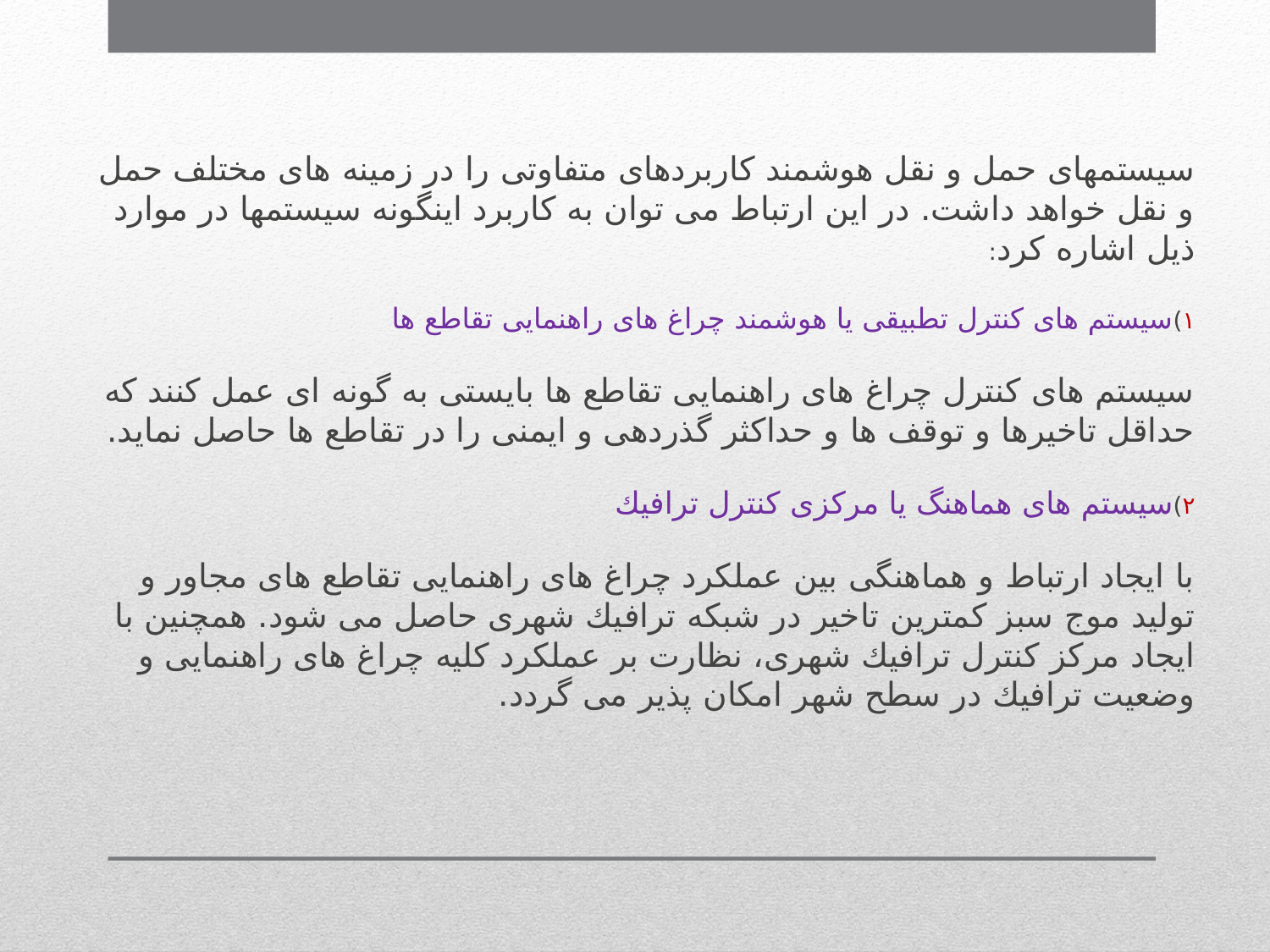

سیستمهای حمل و نقل هوشمند كاربردهای متفاوتی را در زمینه های مختلف حمل و نقل خواهد داشت. در این ارتباط می توان به كاربرد اینگونه سیستمها در موارد ذیل اشاره كرد:
۱)سیستم های كنترل تطبیقی یا هوشمند چراغ های راهنمایی تقاطع ها
سیستم های كنترل چراغ های راهنمایی تقاطع ها بایستی به گونه ای عمل كنند كه حداقل تاخیرها و توقف ها و حداكثر گذردهی و ایمنی را در تقاطع ها حاصل نماید.
۲)سیستم های هماهنگ یا مركزی كنترل ترافیك
 
با ایجاد ارتباط و هماهنگی بین عملكرد چراغ های راهنمایی تقاطع های مجاور و تولید موج سبز كمترین تاخیر در شبكه ترافیك شهری حاصل می شود. همچنین با ایجاد مركز كنترل ترافیك شهری، نظارت بر عملكرد كلیه چراغ های راهنمایی و وضعیت ترافیك در سطح شهر امكان پذیر می گردد.